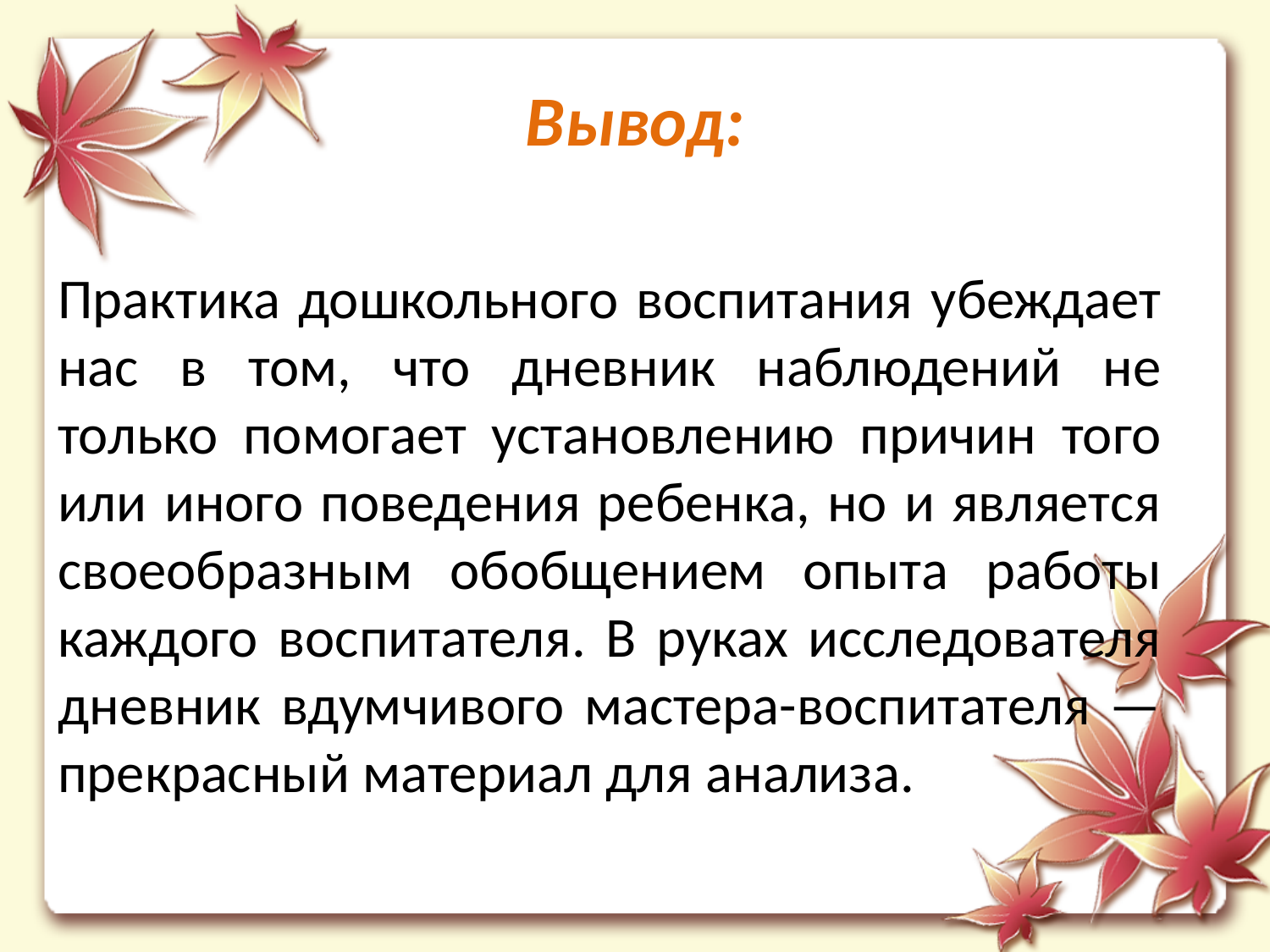

# Вывод:
Практика дошкольного воспитания убеждает нас в том, что дневник наблюдений не только помогает установлению причин того или иного поведения ребенка, но и является своеобразным обобщением опыта работы каждого воспитателя. В руках исследователя дневник вдумчивого мастера-воспитателя — прекрасный материал для анализа.